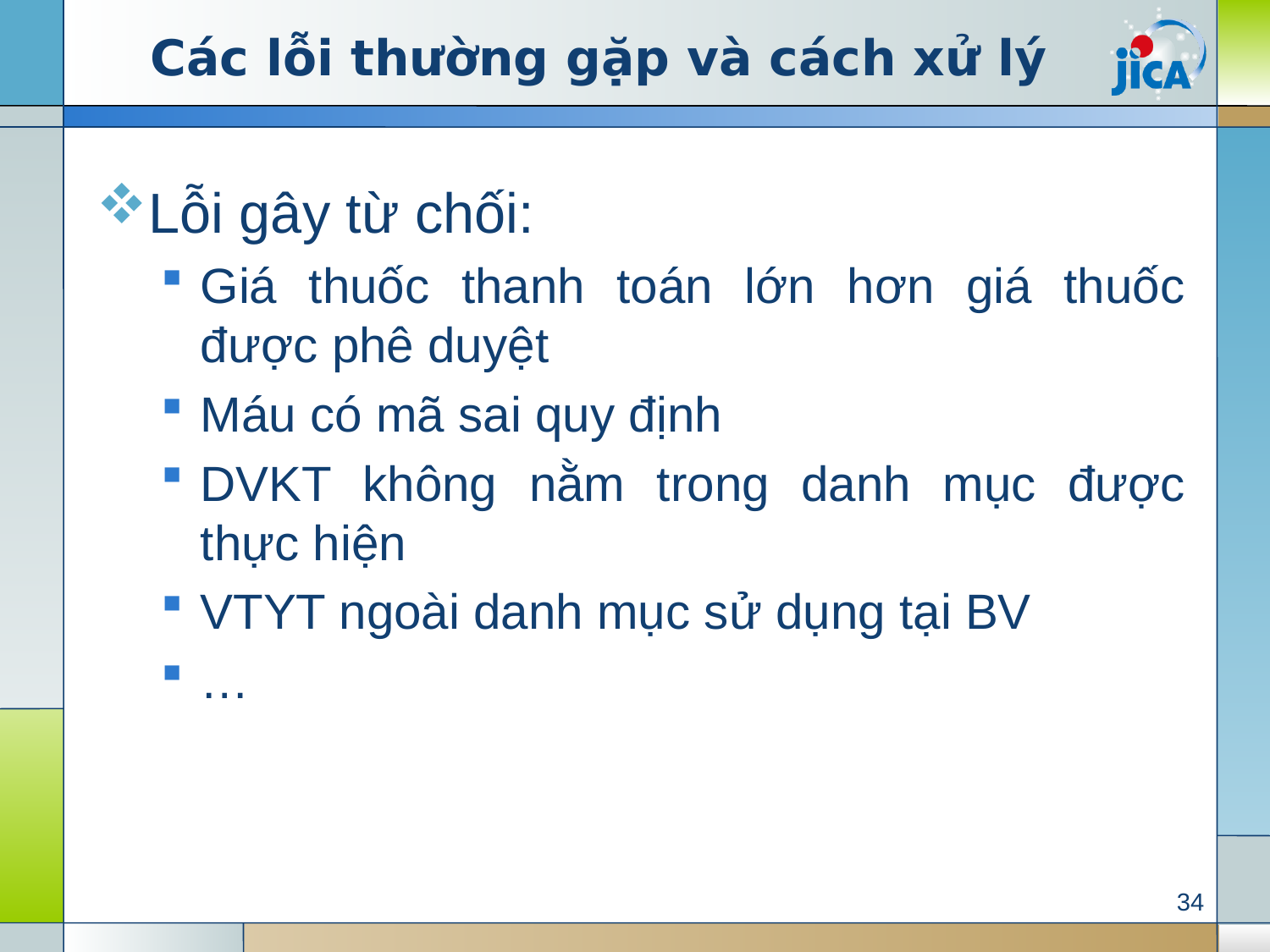

# Các lỗi thường gặp và cách xử lý
Lỗi gây từ chối:
Giá thuốc thanh toán lớn hơn giá thuốc được phê duyệt
Máu có mã sai quy định
DVKT không nằm trong danh mục được thực hiện
VTYT ngoài danh mục sử dụng tại BV
…
34